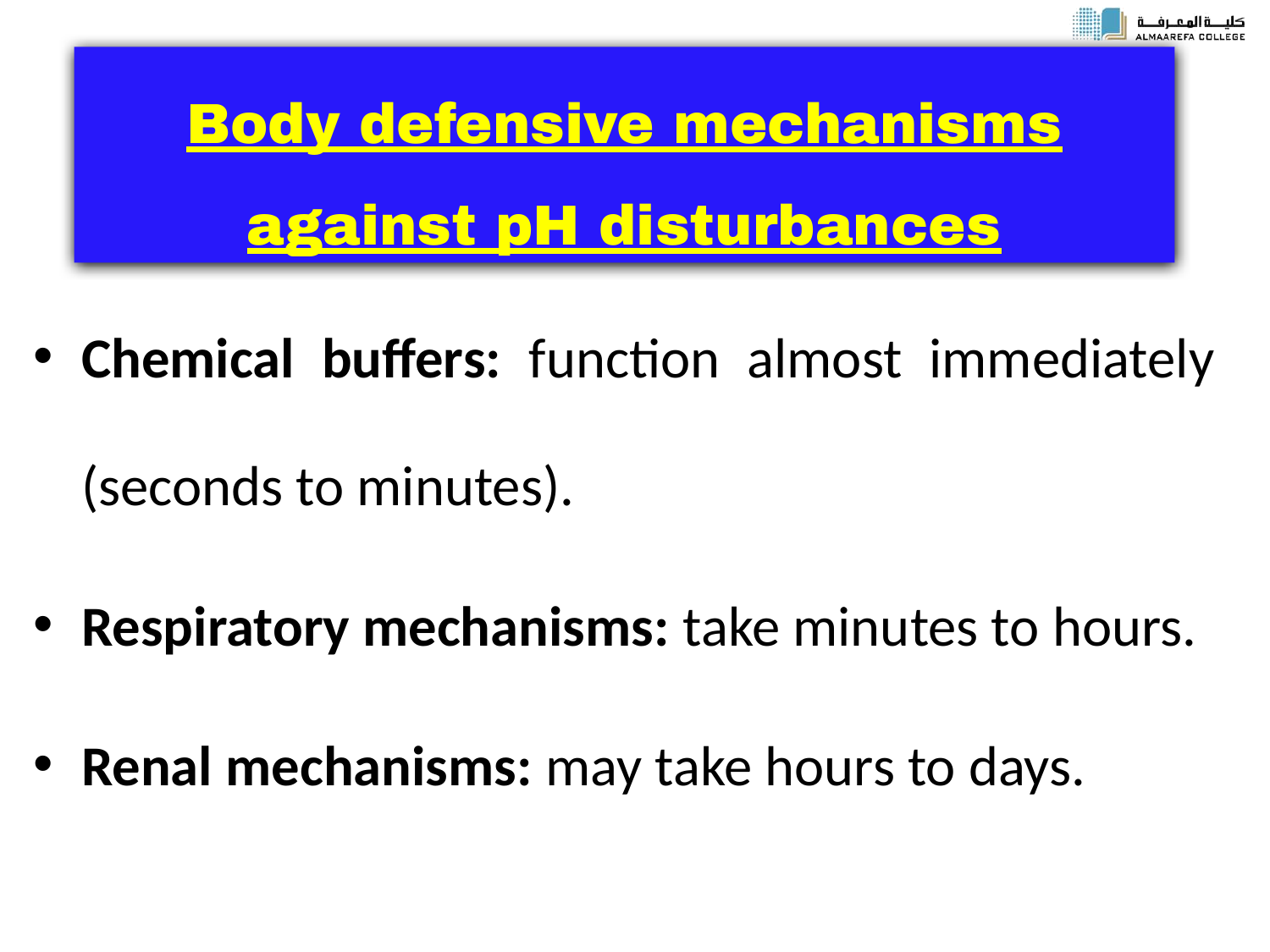

# Body defensive mechanisms against pH disturbances
Chemical buffers: function almost immediately (seconds to minutes).
Respiratory mechanisms: take minutes to hours.
Renal mechanisms: may take hours to days.